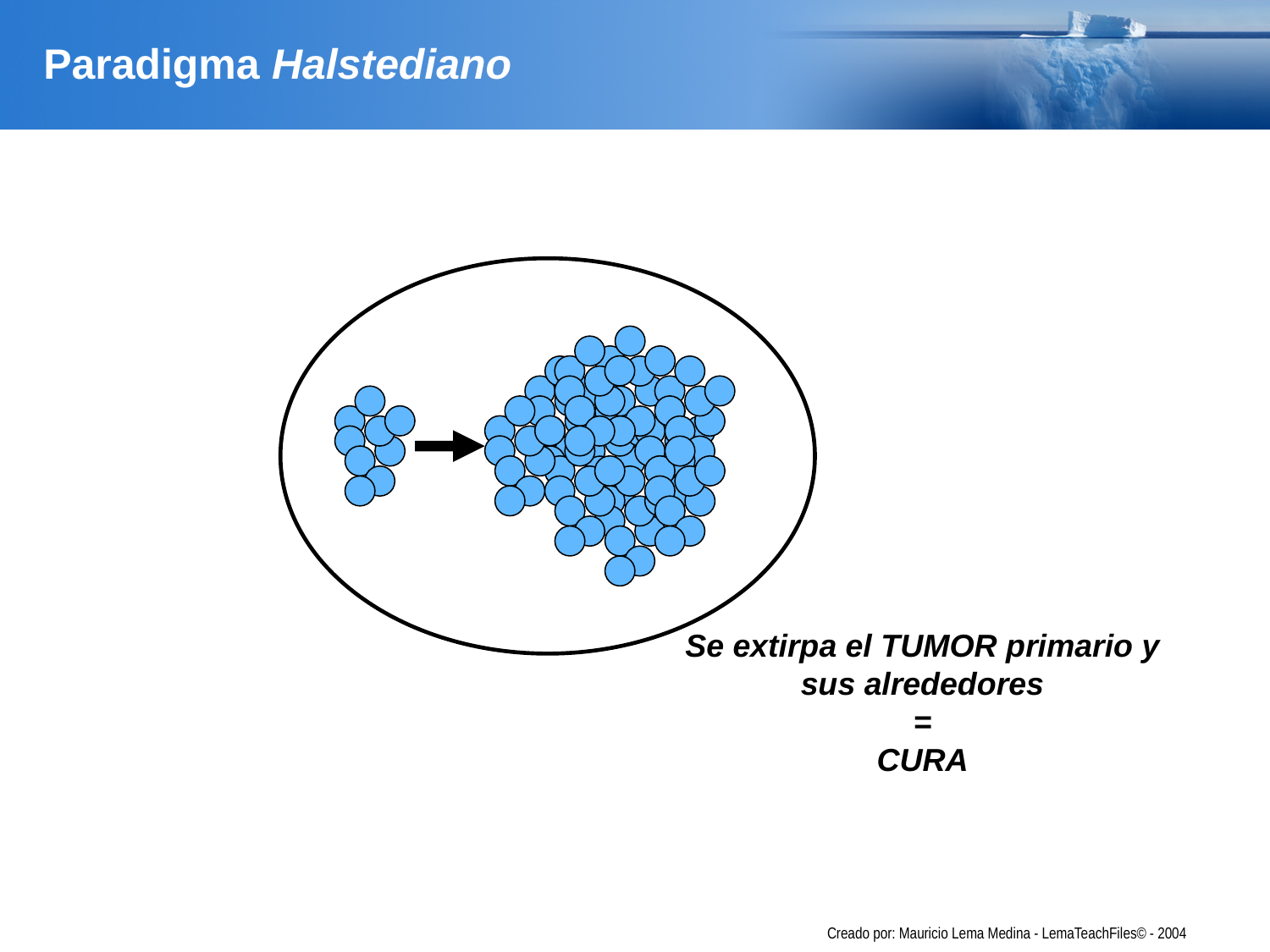

# Paradigma Halstediano

Se extirpa el TUMOR primario y sus alrededores
=
CURA
Creado por: Mauricio Lema Medina - LemaTeachFiles© - 2004